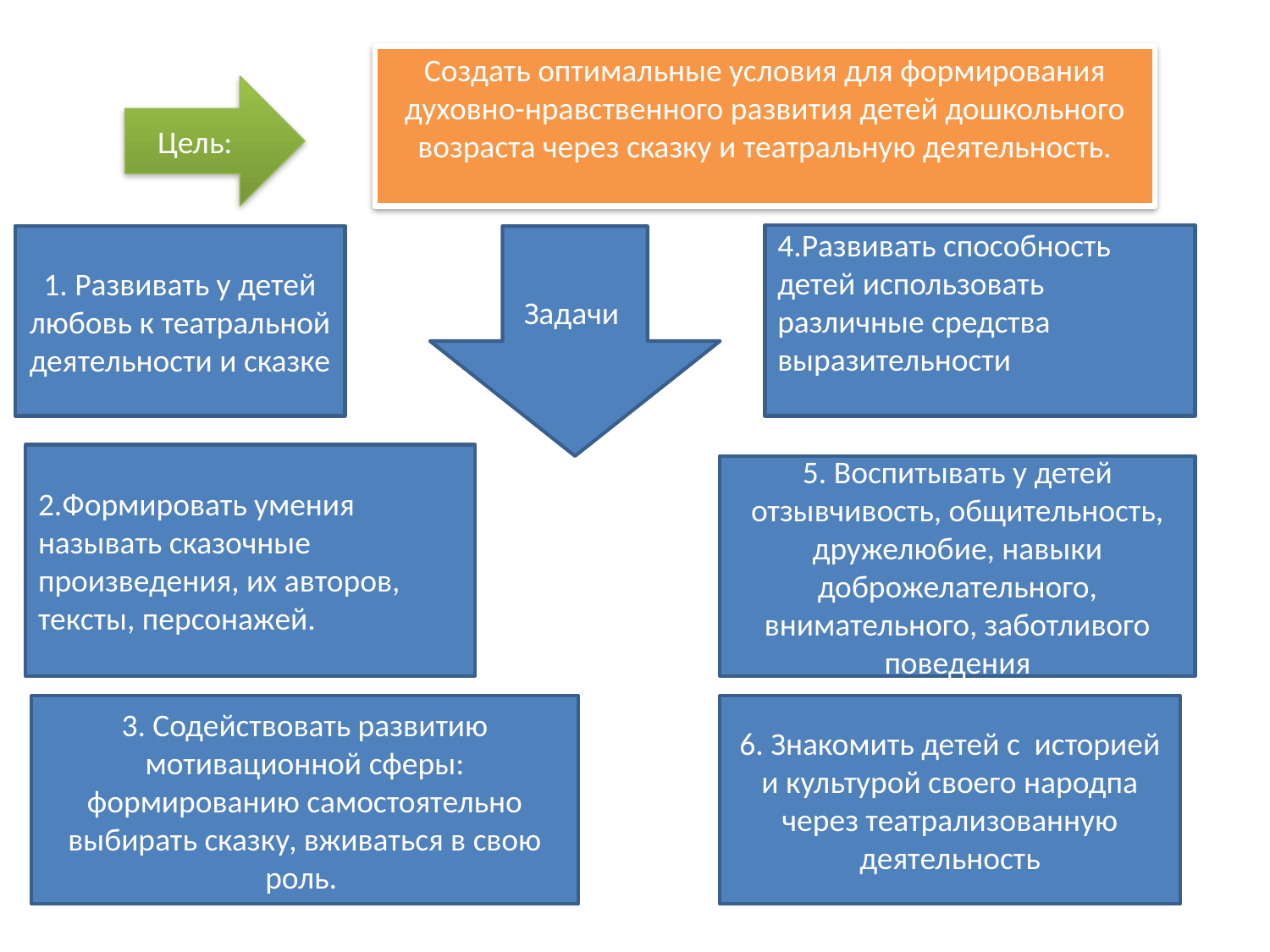

Создать оптимальные условия для формирования духовно-нравственного развития детей дошкольного возраста через сказку и театральную деятельность.

Цель:
.
.

4.Развивать способность детей использовать различные средства выразительности

1. Развивать у детей любовь к театральной деятельности и сказке
Задачи
2.Формировать умения называть сказочные произведения, их авторов, тексты, персонажей.
5. Воспитывать у детей отзывчивость, общительность, дружелюбие, навыки доброжелательного, внимательного, заботливого поведения
3. Содействовать развитию мотивационной сферы: формированию самостоятельно выбирать сказку, вживаться в свою роль.
6. Знакомить детей с  историей и культурой своего народпа через театрализованную деятельность